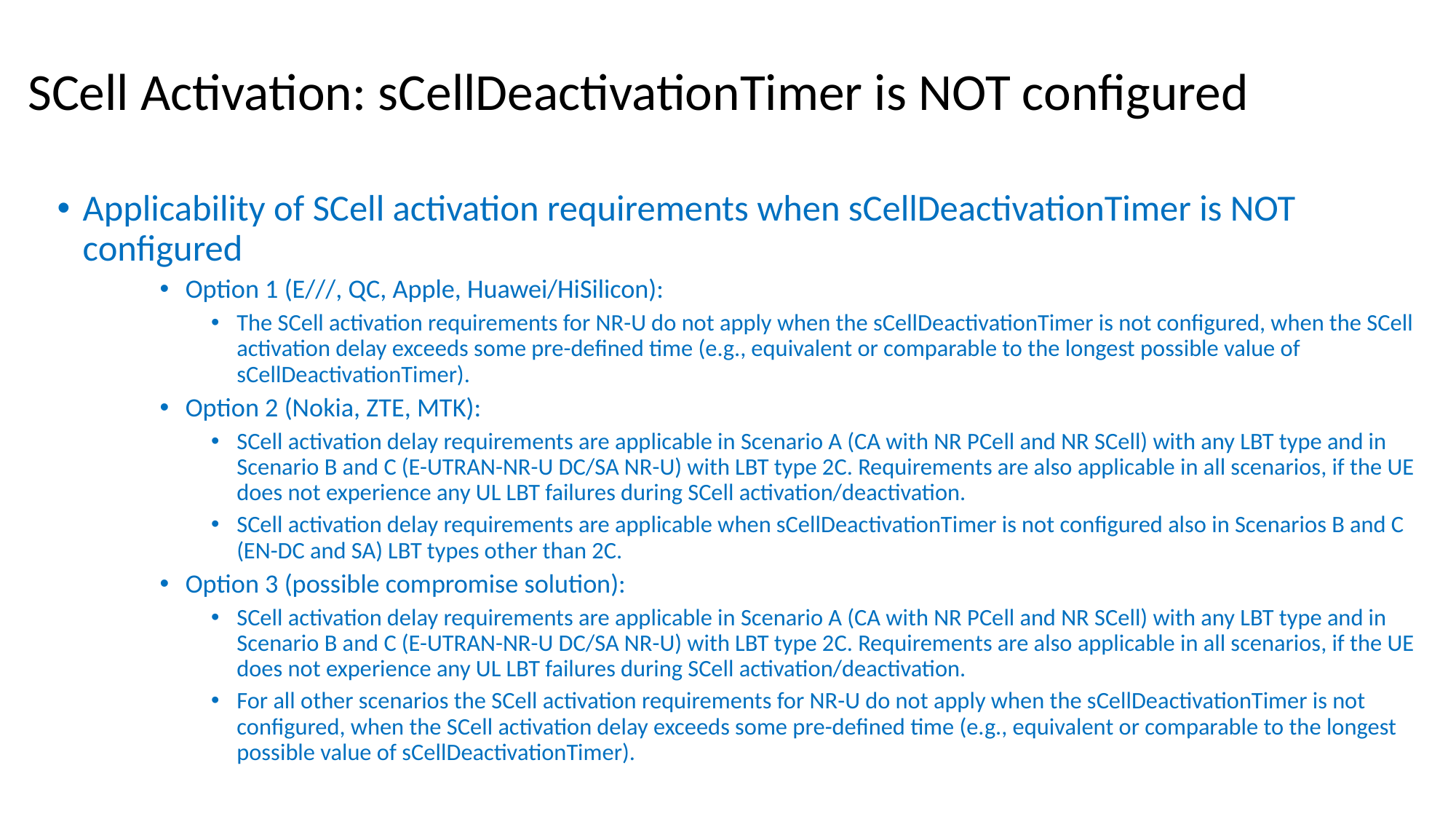

# SCell Activation: sCellDeactivationTimer is NOT configured
Applicability of SCell activation requirements when sCellDeactivationTimer is NOT configured
Option 1 (E///, QC, Apple, Huawei/HiSilicon):
The SCell activation requirements for NR-U do not apply when the sCellDeactivationTimer is not configured, when the SCell activation delay exceeds some pre-defined time (e.g., equivalent or comparable to the longest possible value of sCellDeactivationTimer).
Option 2 (Nokia, ZTE, MTK):
SCell activation delay requirements are applicable in Scenario A (CA with NR PCell and NR SCell) with any LBT type and in Scenario B and C (E-UTRAN-NR-U DC/SA NR-U) with LBT type 2C. Requirements are also applicable in all scenarios, if the UE does not experience any UL LBT failures during SCell activation/deactivation.
SCell activation delay requirements are applicable when sCellDeactivationTimer is not configured also in Scenarios B and C (EN-DC and SA) LBT types other than 2C.
Option 3 (possible compromise solution):
SCell activation delay requirements are applicable in Scenario A (CA with NR PCell and NR SCell) with any LBT type and in Scenario B and C (E-UTRAN-NR-U DC/SA NR-U) with LBT type 2C. Requirements are also applicable in all scenarios, if the UE does not experience any UL LBT failures during SCell activation/deactivation.
For all other scenarios the SCell activation requirements for NR-U do not apply when the sCellDeactivationTimer is not configured, when the SCell activation delay exceeds some pre-defined time (e.g., equivalent or comparable to the longest possible value of sCellDeactivationTimer).